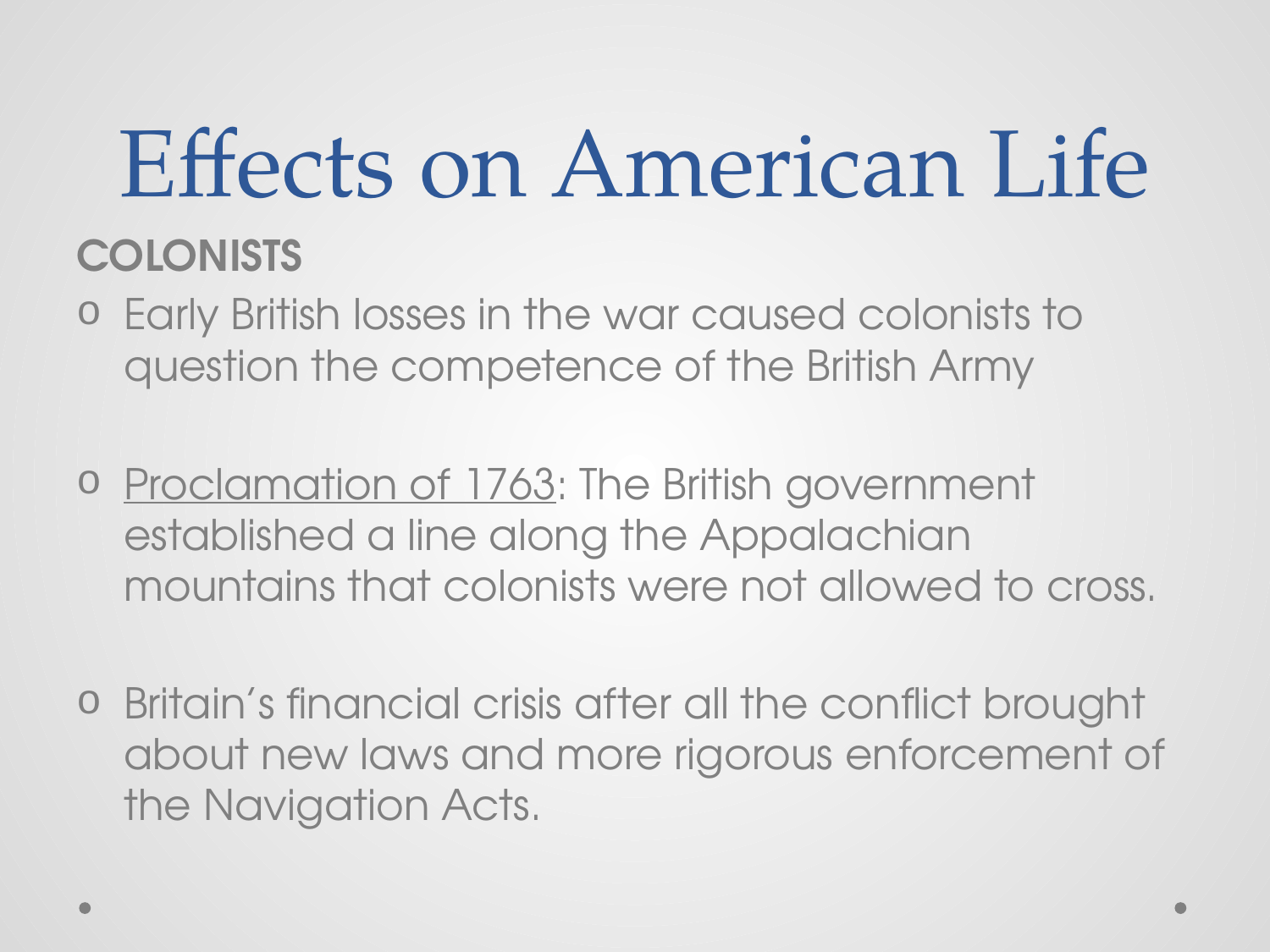

# Effects on American Life
COLONISTS
Early British losses in the war caused colonists to question the competence of the British Army

Proclamation of 1763: The British government established a line along the Appalachian mountains that colonists were not allowed to cross.

Britain’s financial crisis after all the conflict brought about new laws and more rigorous enforcement of the Navigation Acts.